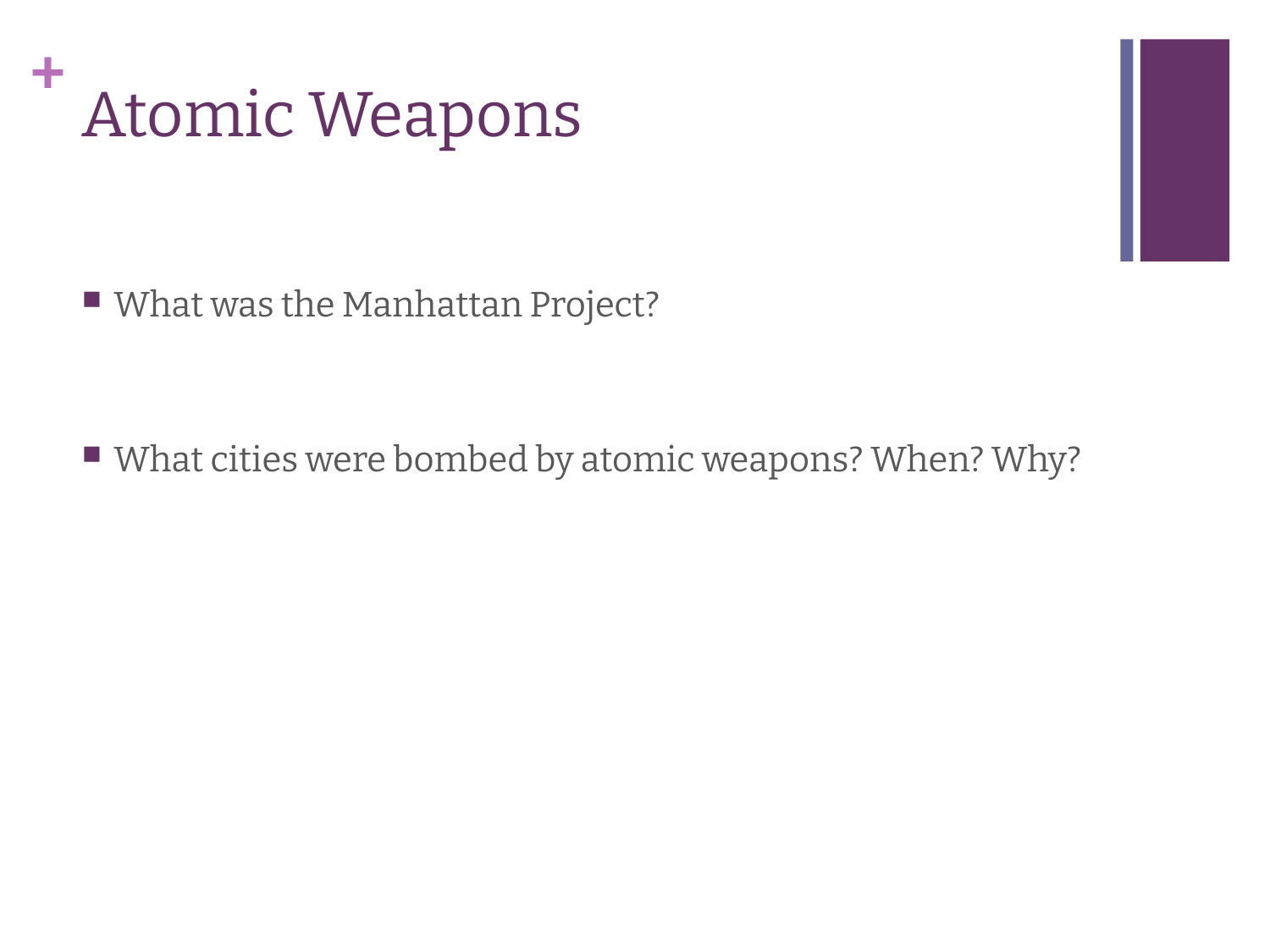

# Atomic Weapons
What was the Manhattan Project?

What cities were bombed by atomic weapons? When? Why?